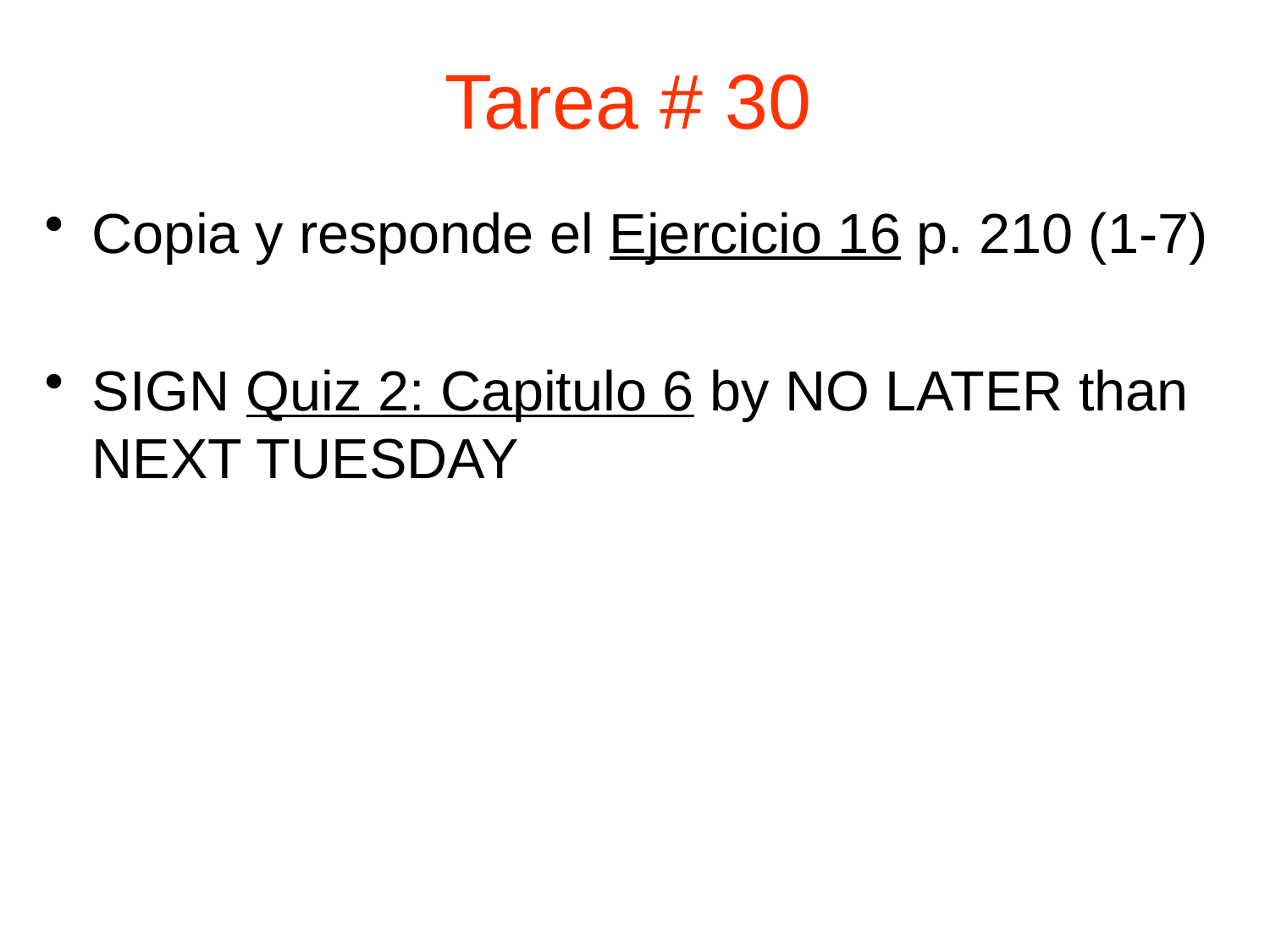

Tarea # 30
Copia y responde el Ejercicio 16 p. 210 (1-7)

SIGN Quiz 2: Capitulo 6 by NO LATER than NEXT TUESDAY